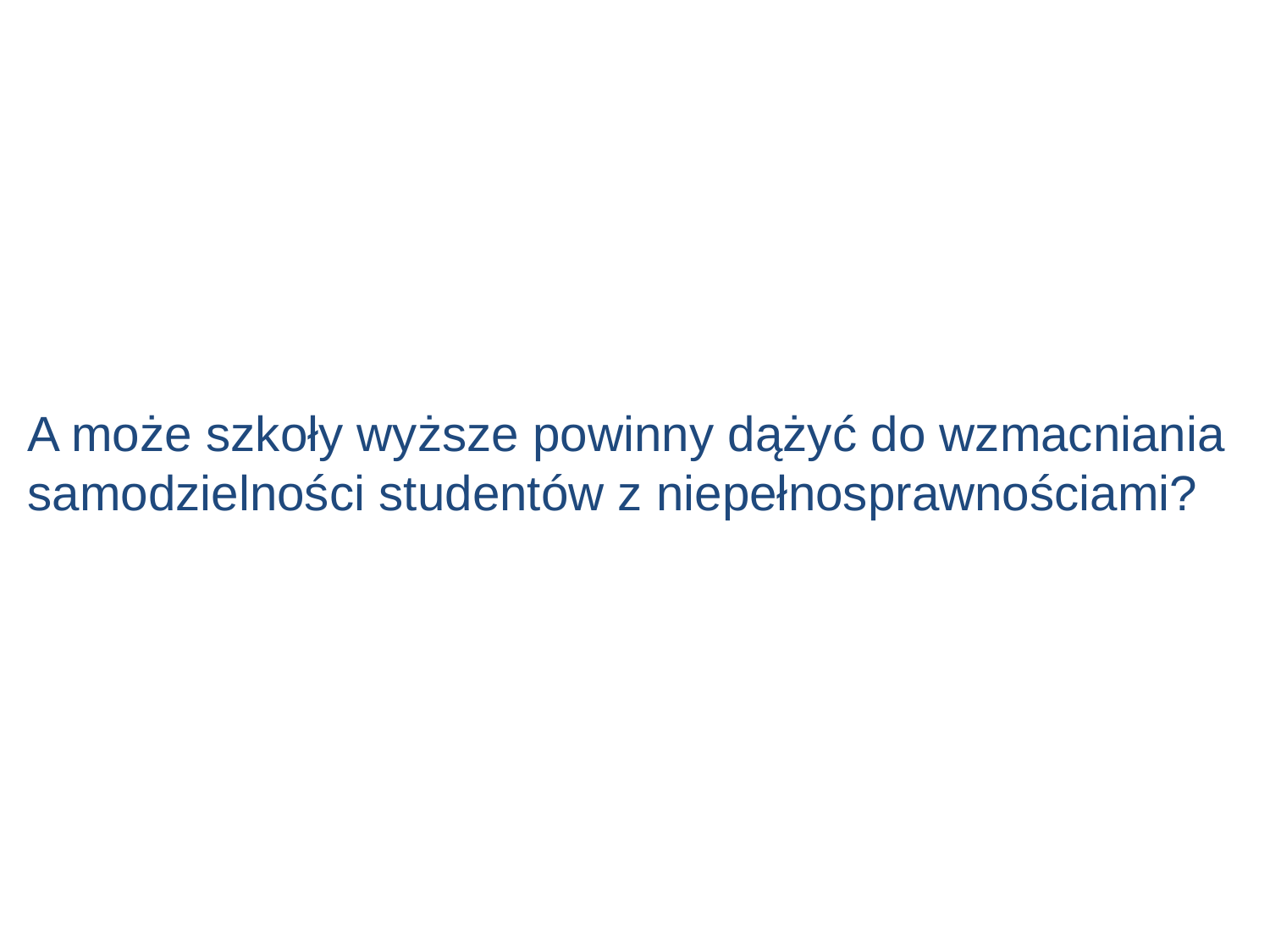

A może szkoły wyższe powinny dążyć do wzmacniania samodzielności studentów z niepełnosprawnościami?